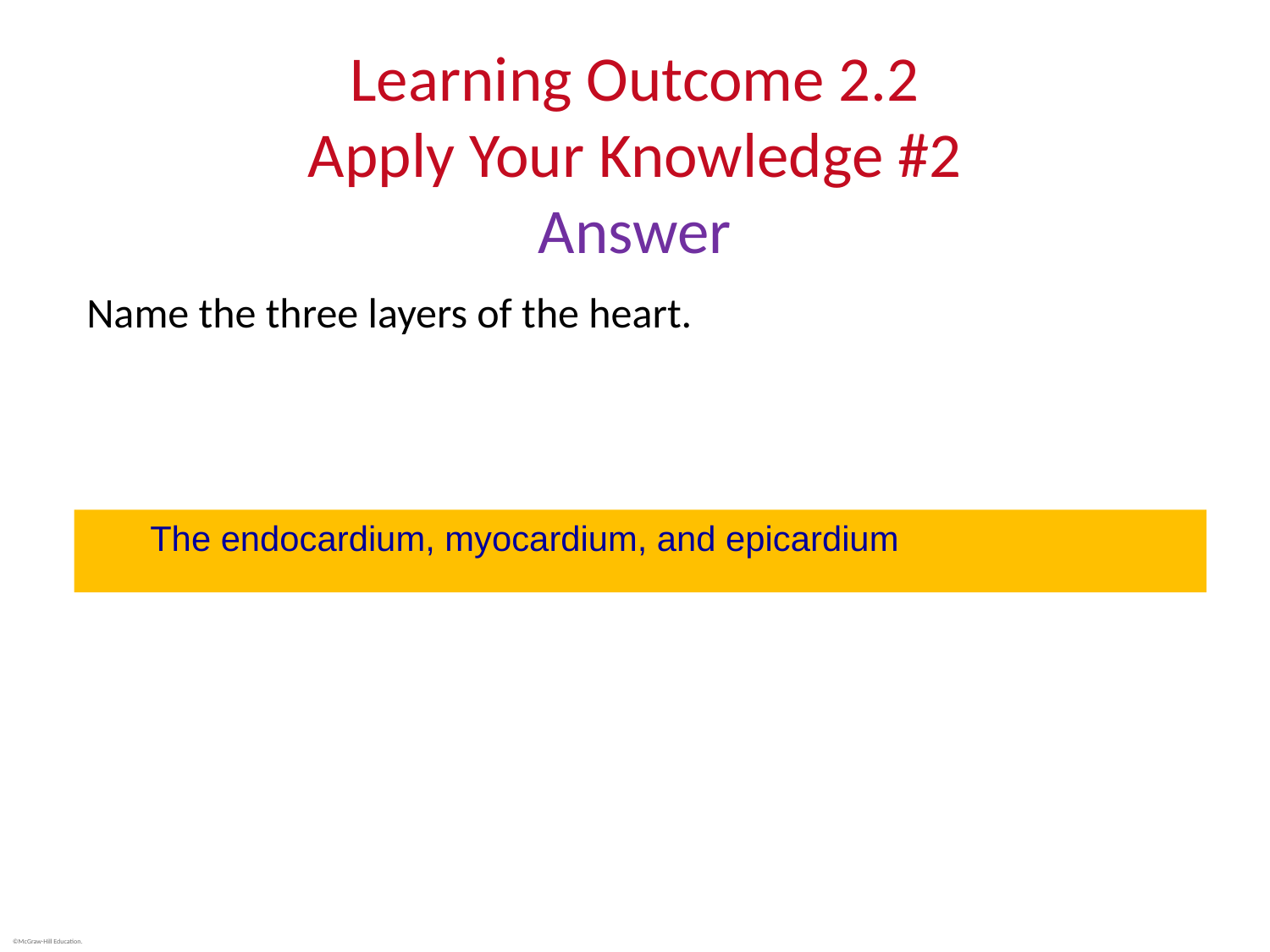

# Learning Outcome 2.2 Apply Your Knowledge #2 Answer
Name the three layers of the heart.
The endocardium, myocardium, and epicardium